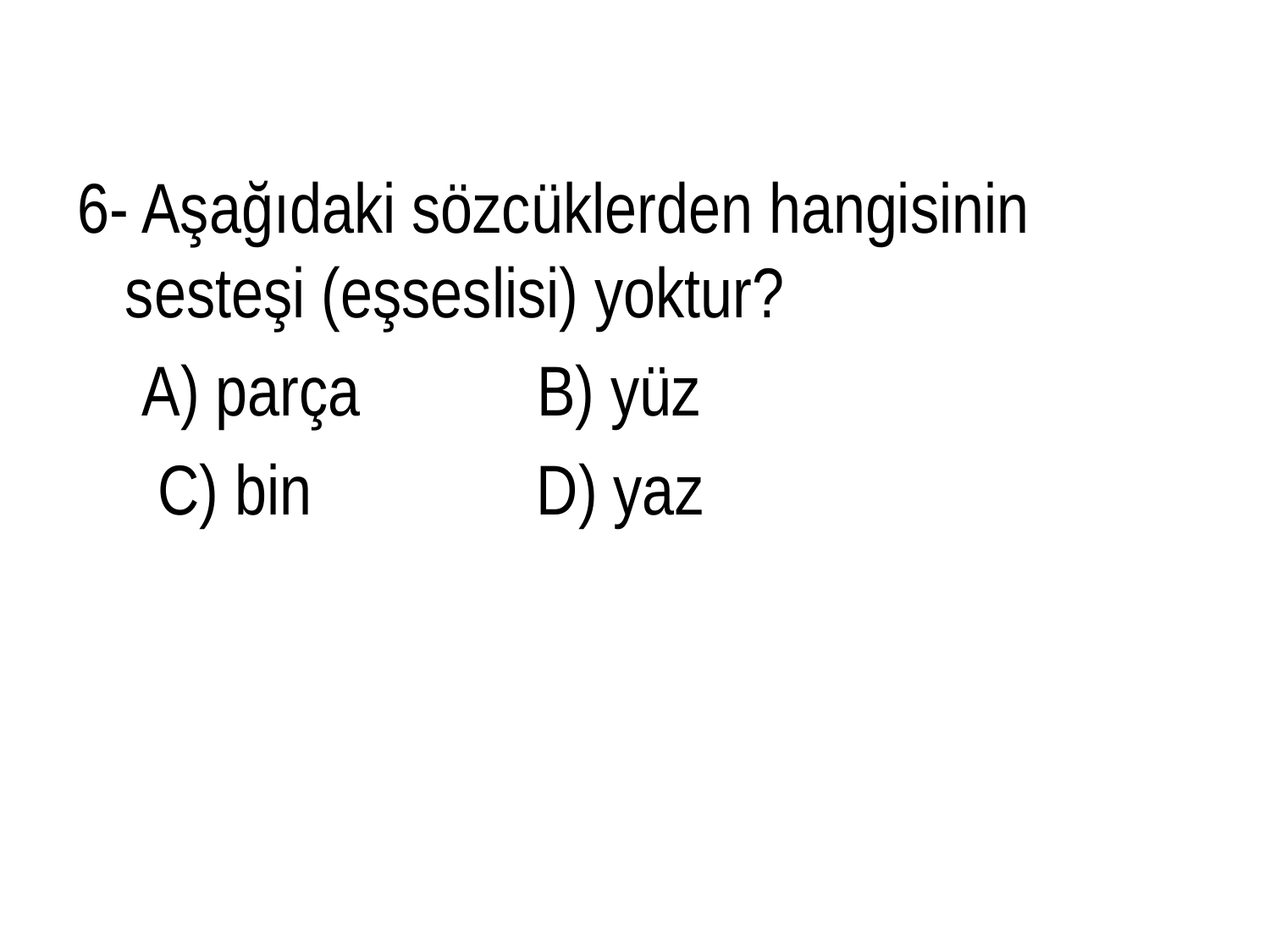

6- Aşağıdaki sözcüklerden hangisinin sesteşi (eşseslisi) yoktur?
    A) parça           B) yüz
     C) bin              D) yaz